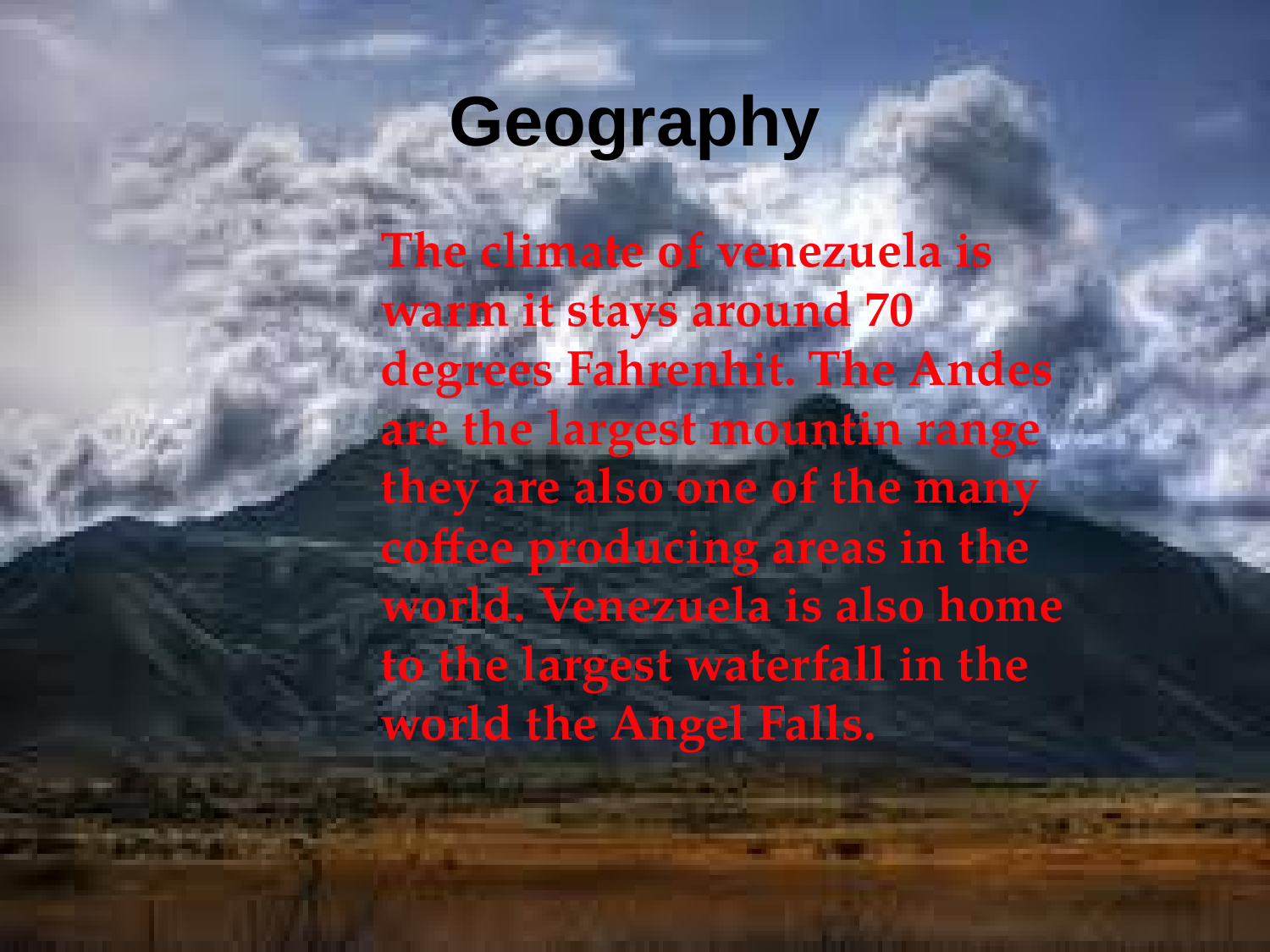

# Geography
The climate of venezuela is warm it stays around 70 degrees Fahrenhit. The Andes are the largest mountin range they are also one of the many coffee producing areas in the world. Venezuela is also home to the largest waterfall in the world the Angel Falls.